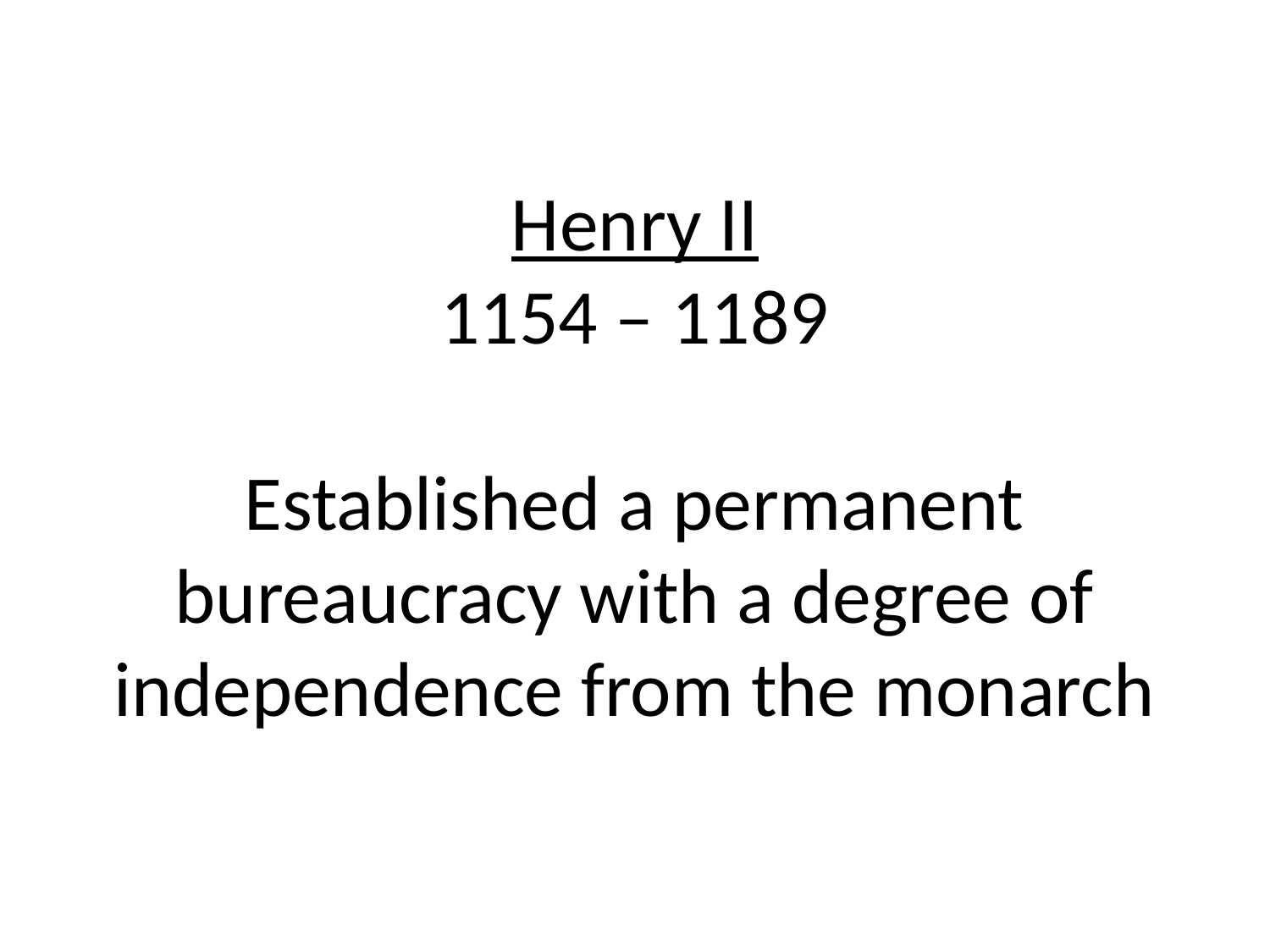

# Henry II 1154 – 1189 Established a permanent bureaucracy with a degree of independence from the monarch